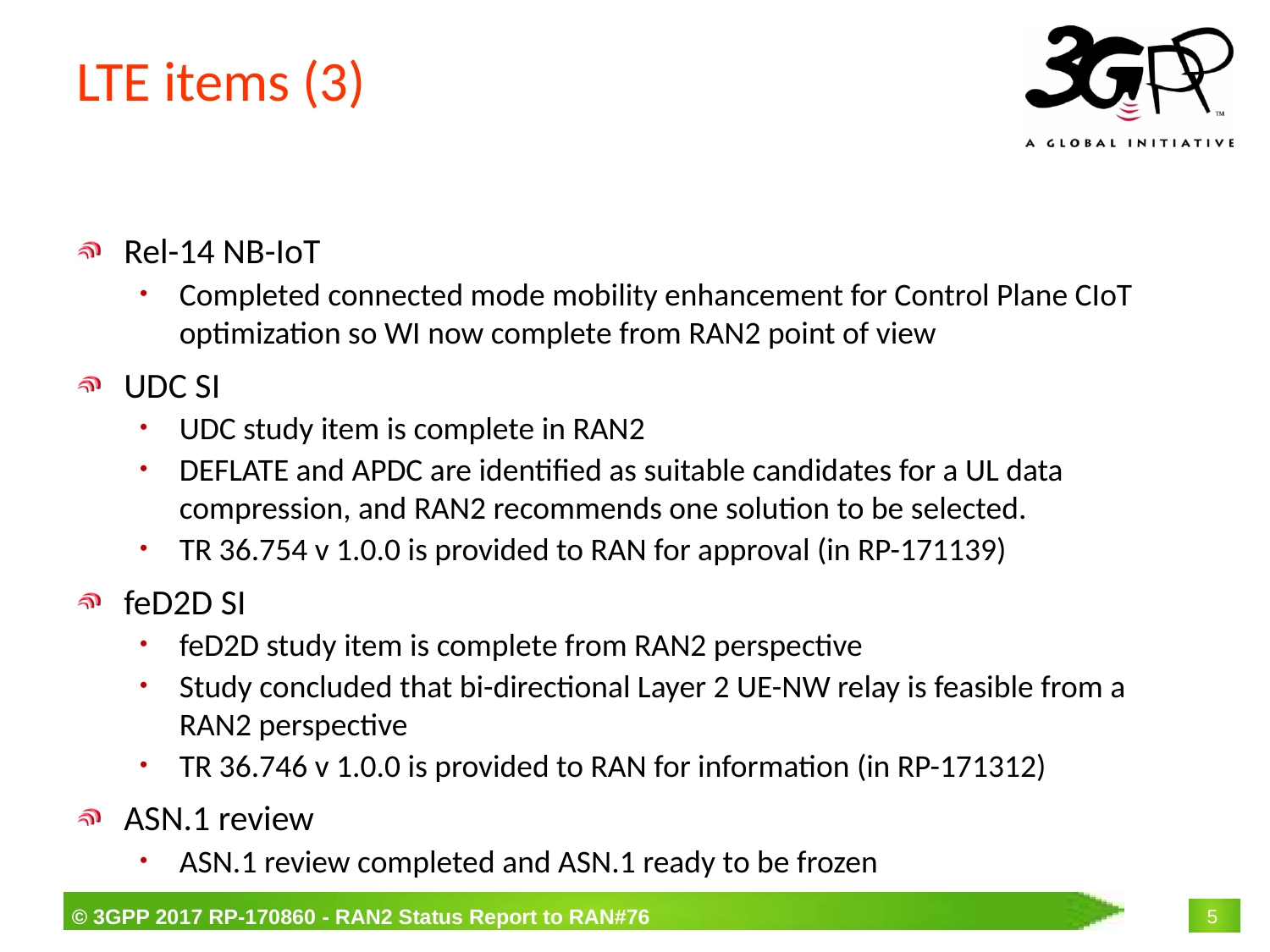

# LTE items (3)
Rel-14 NB-IoT
Completed connected mode mobility enhancement for Control Plane CIoT optimization so WI now complete from RAN2 point of view
UDC SI
UDC study item is complete in RAN2
DEFLATE and APDC are identified as suitable candidates for a UL data compression, and RAN2 recommends one solution to be selected.
TR 36.754 v 1.0.0 is provided to RAN for approval (in RP-171139)
feD2D SI
feD2D study item is complete from RAN2 perspective
Study concluded that bi-directional Layer 2 UE-NW relay is feasible from a RAN2 perspective
TR 36.746 v 1.0.0 is provided to RAN for information (in RP-171312)
ASN.1 review
ASN.1 review completed and ASN.1 ready to be frozen